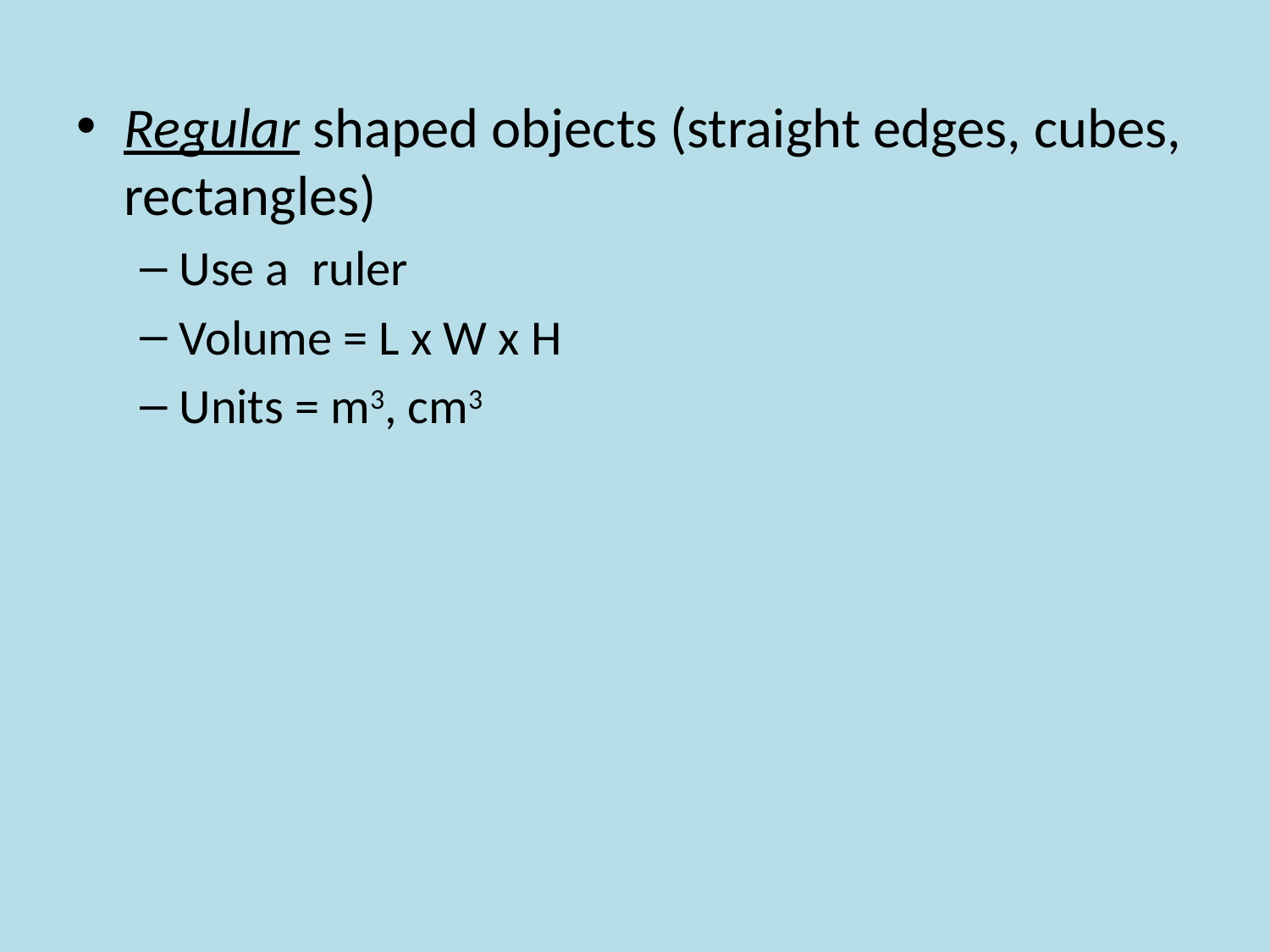

Regular shaped objects (straight edges, cubes, rectangles)
Use a  ruler
Volume = L x W x H
Units = m3, cm3